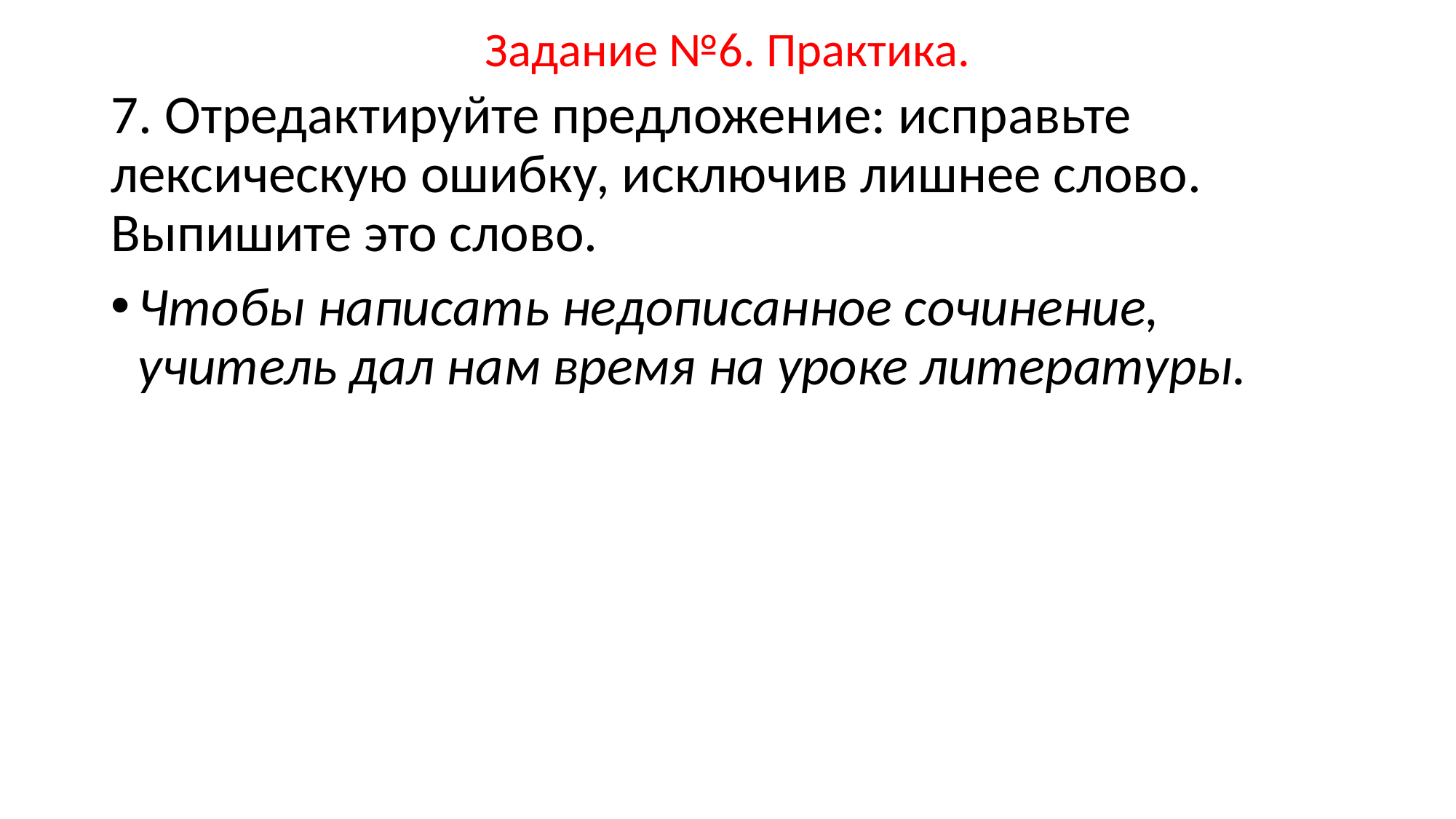

# Задание №6. Практика.
7. Отредактируйте предложение: исправьте лексическую ошибку, исключив лишнее слово. Выпишите это слово.
Чтобы написать недописанное сочинение, учитель дал нам время на уроке литературы.